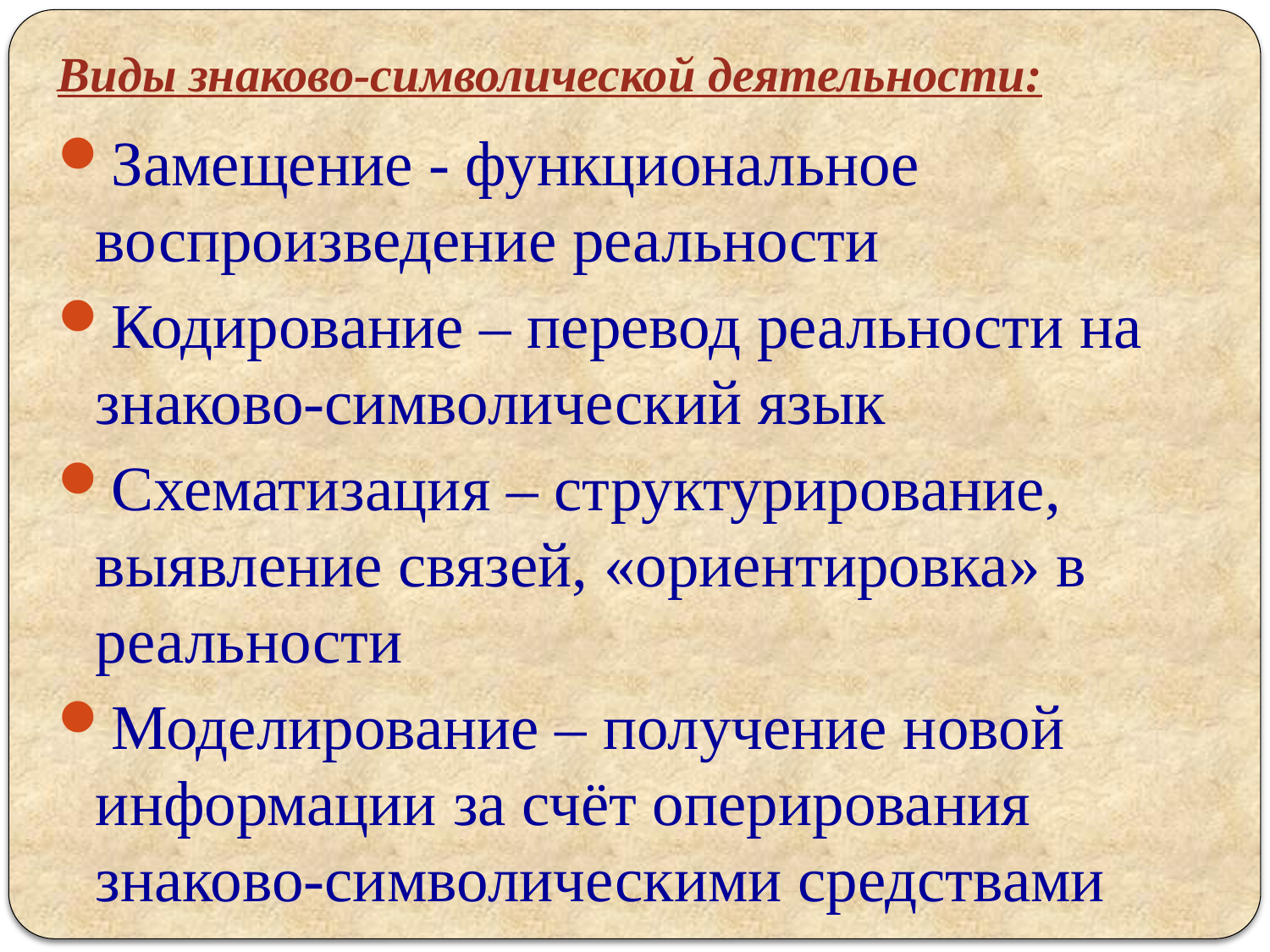

Виды знаково-символической деятельности:
Замещение - функциональное воспроизведение реальности
Кодирование – перевод реальности на знаково-символический язык
Схематизация – структурирование, выявление связей, «ориентировка» в реальности
Моделирование – получение новой информации за счёт оперирования знаково-символическими средствами